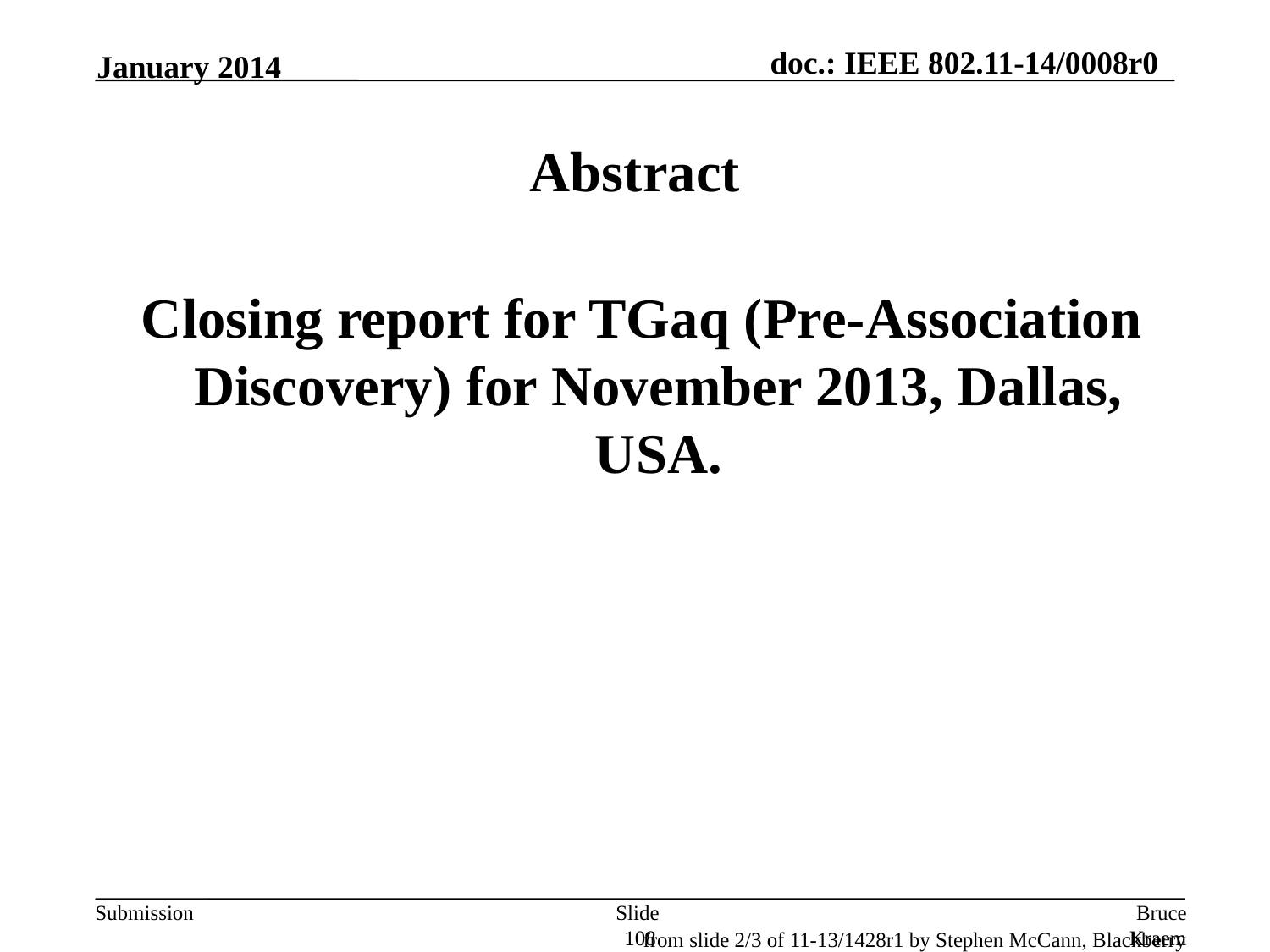

January 2014
# Abstract
 Closing report for TGaq (Pre-Association Discovery) for November 2013, Dallas, USA.
Slide 108
Bruce Kraemer, Marvell
from slide 2/3 of 11-13/1428r1 by Stephen McCann, Blackberry